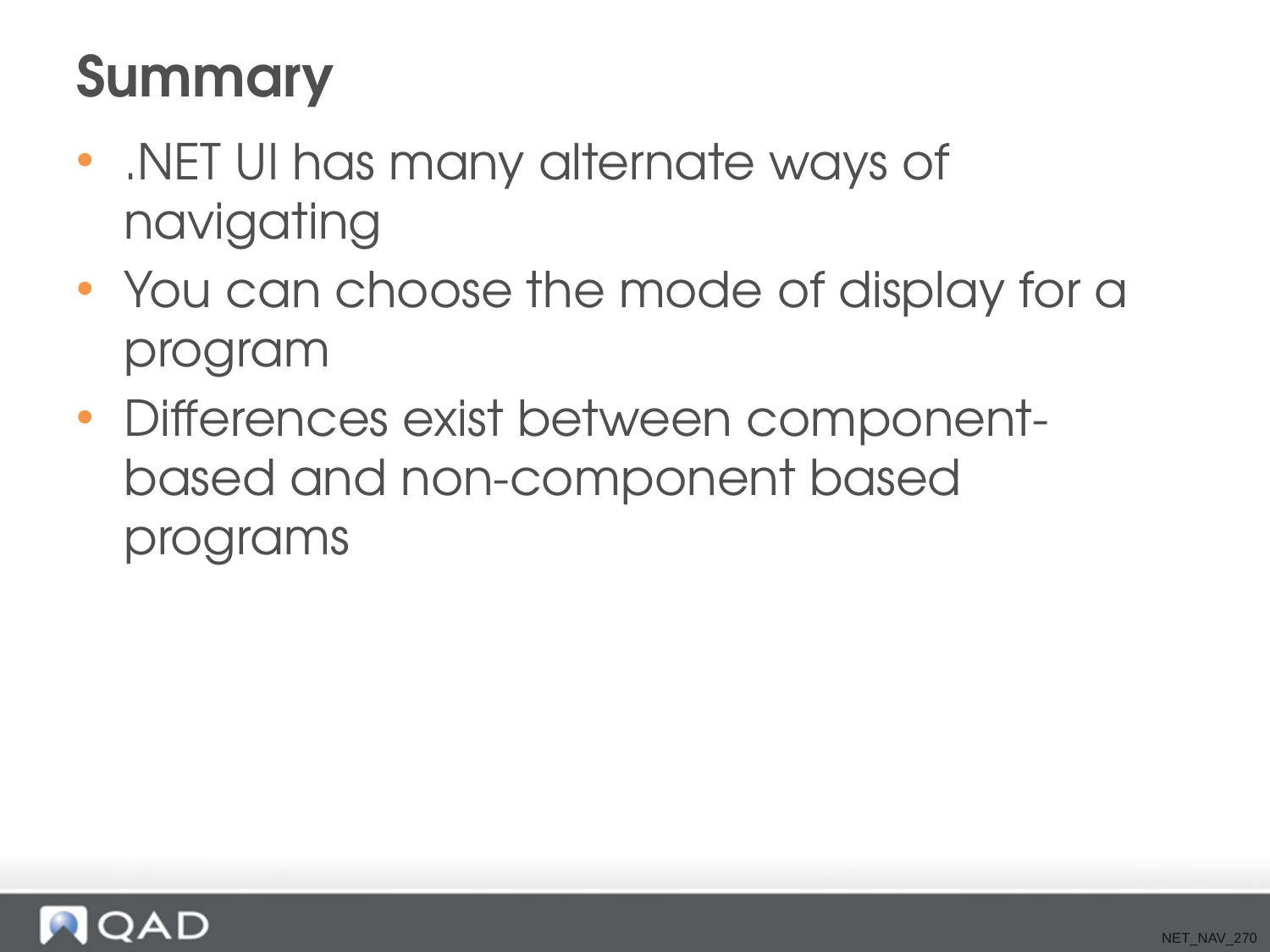

# Summary
.NET UI has many alternate ways of navigating
You can choose the mode of display for a program
Differences exist between component-based and non-component based programs
NET_NAV_270